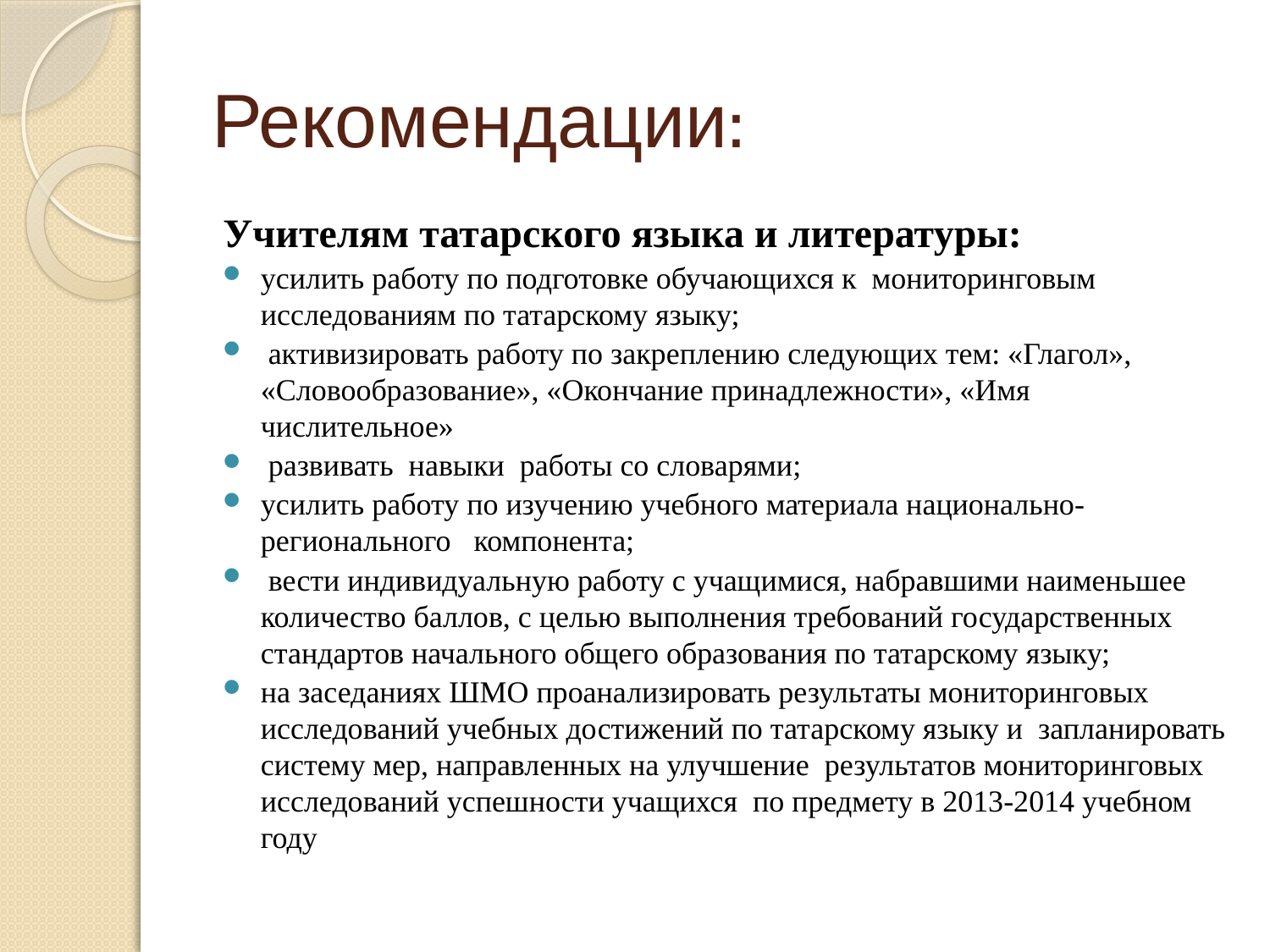

# Рекомендации:
Учителям татарского языка и литературы:
усилить работу по подготовке обучающихся к  мониторинговым исследованиям по татарскому языку;
 активизировать работу по закреплению следующих тем: «Глагол», «Словообразование», «Окончание принадлежности», «Имя числительное»
 развивать  навыки  работы со словарями;
усилить работу по изучению учебного материала национально- регионального   компонента;
 вести индивидуальную работу с учащимися, набравшими наименьшее количество баллов, с целью выполнения требований государственных стандартов начального общего образования по татарскому языку;
на заседаниях ШМО проанализировать результаты мониторинговых исследований учебных достижений по татарскому языку и  запланировать систему мер, направленных на улучшение  результатов мониторинговых исследований успешности учащихся  по предмету в 2013-2014 учебном году